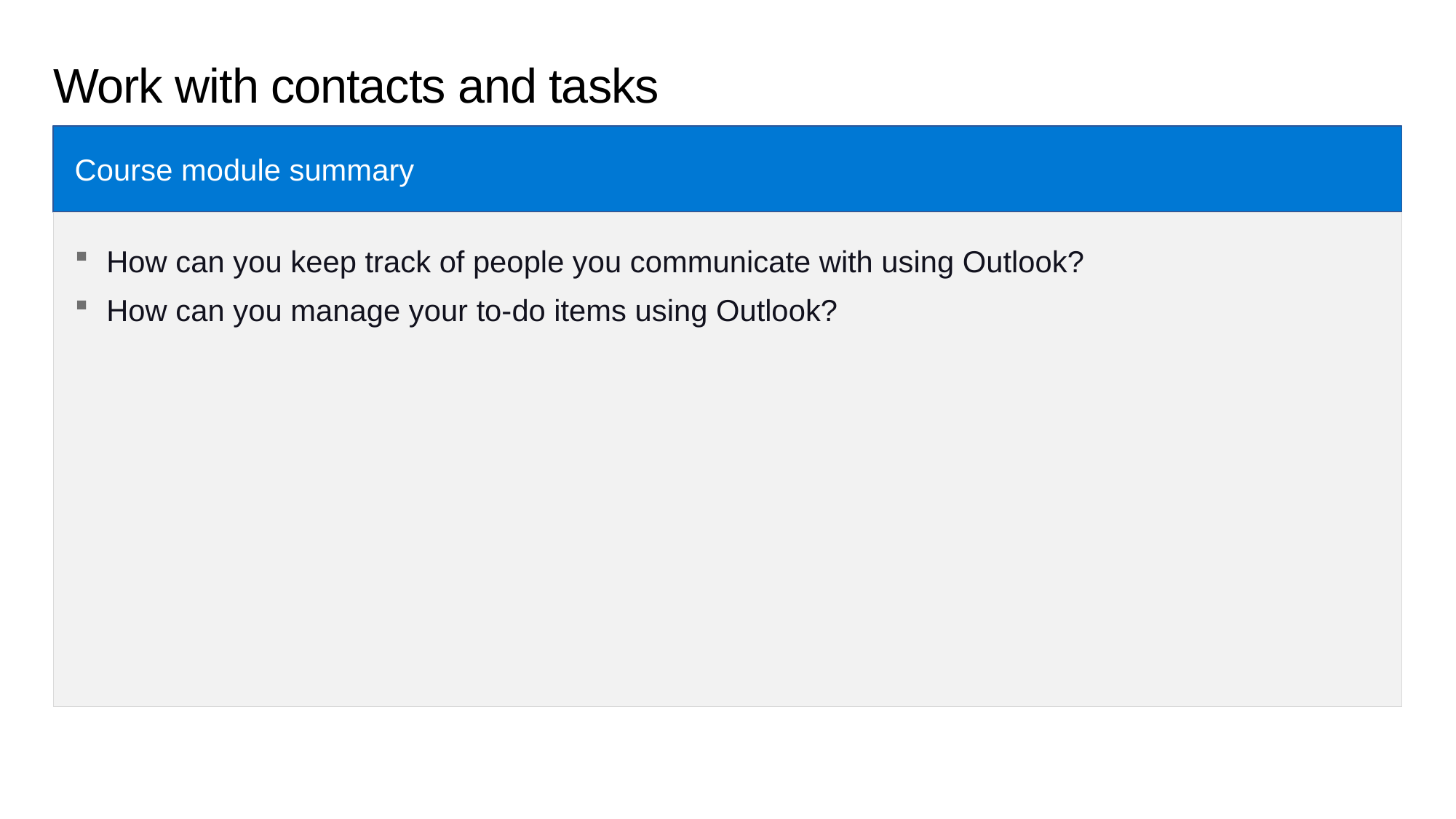

Work with contacts and tasks
Course module summary
How can you keep track of people you communicate with using Outlook?
How can you manage your to-do items using Outlook?